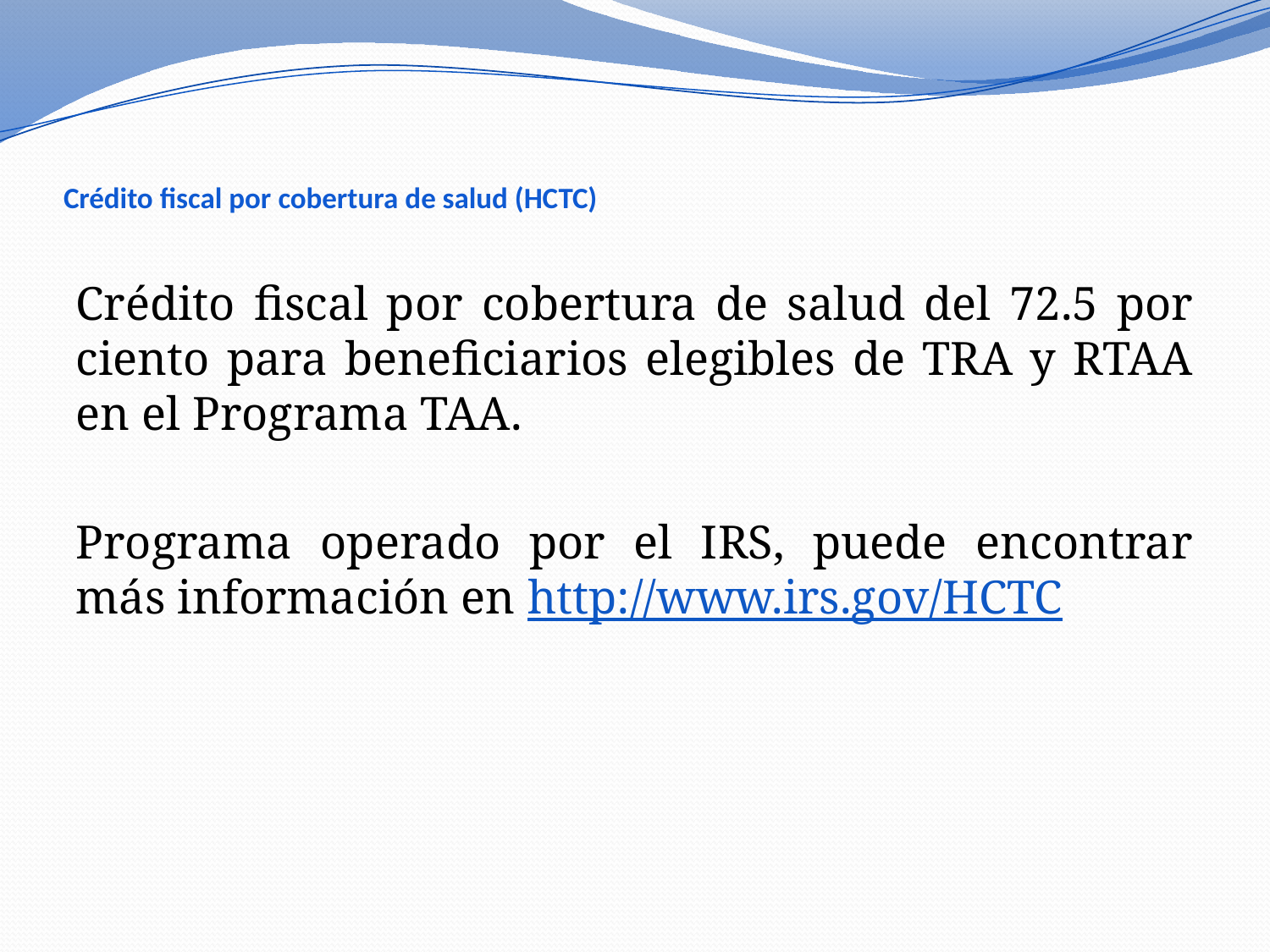

# Crédito fiscal por cobertura de salud (HCTC)
Crédito fiscal por cobertura de salud del 72.5 por ciento para beneficiarios elegibles de TRA y RTAA en el Programa TAA.

Programa operado por el IRS, puede encontrar más información en http://www.irs.gov/HCTC